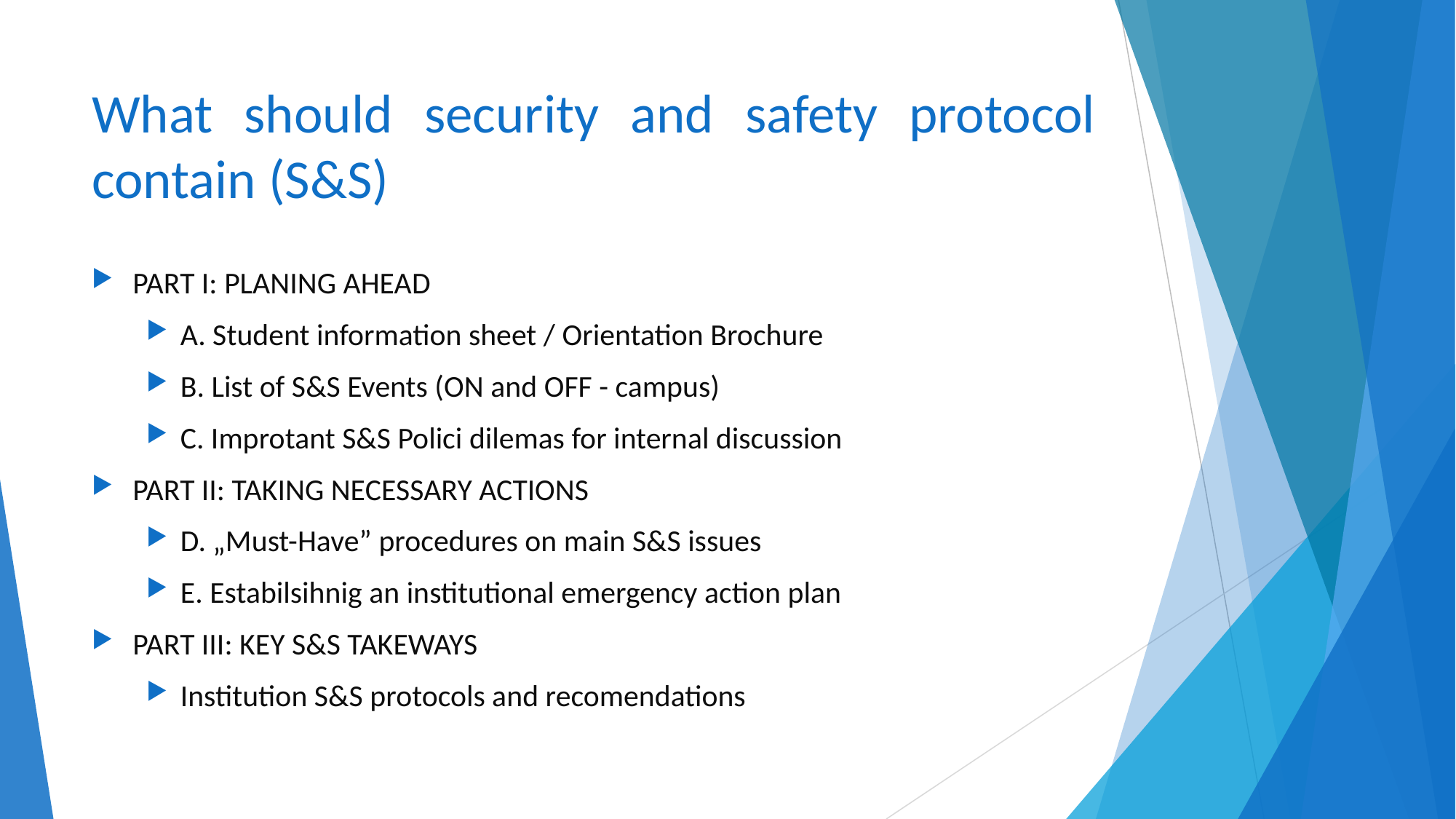

# What should security and safety protocol contain (S&S)
PART I: PLANING AHEAD
A. Student information sheet / Orientation Brochure
B. List of S&S Events (ON and OFF - campus)
C. Improtant S&S Polici dilemas for internal discussion
PART II: TAKING NECESSARY ACTIONS
D. „Must-Have” procedures on main S&S issues
E. Estabilsihnig an institutional emergency action plan
PART III: KEY S&S TAKEWAYS
Institution S&S protocols and recomendations